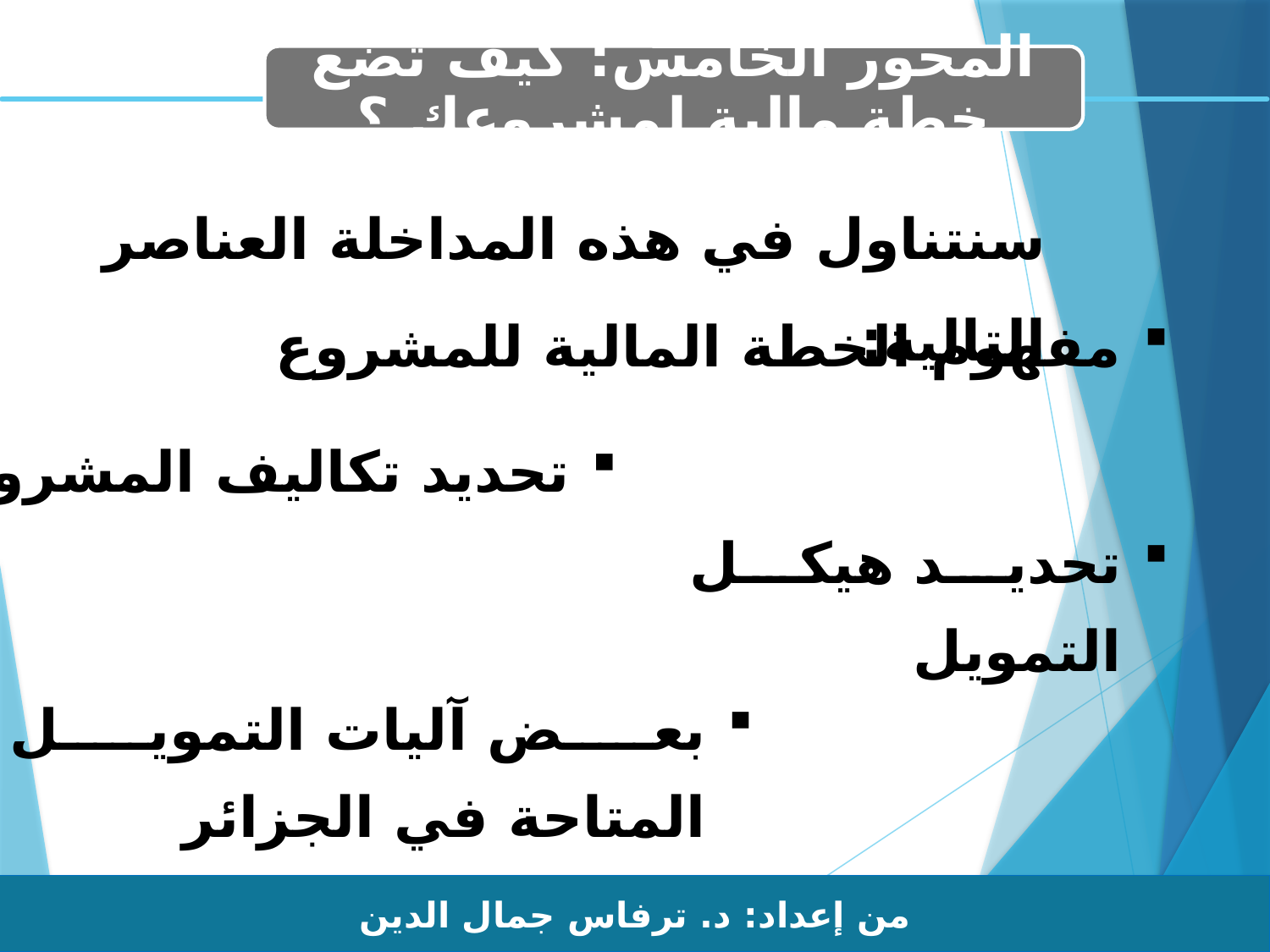

المحور الخامس: كيف تضع خطة مالية لمشروعك ؟
21/06/2017
سنتناول في هذه المداخلة العناصر التالية:
مفهوم الخطة المالية للمشروع
تحديد تكاليف المشروع
تحديد هيكل التمويل
بعض آليات التمويل المتاحة في الجزائر
من إعداد: د. ترفاس جمال الدين